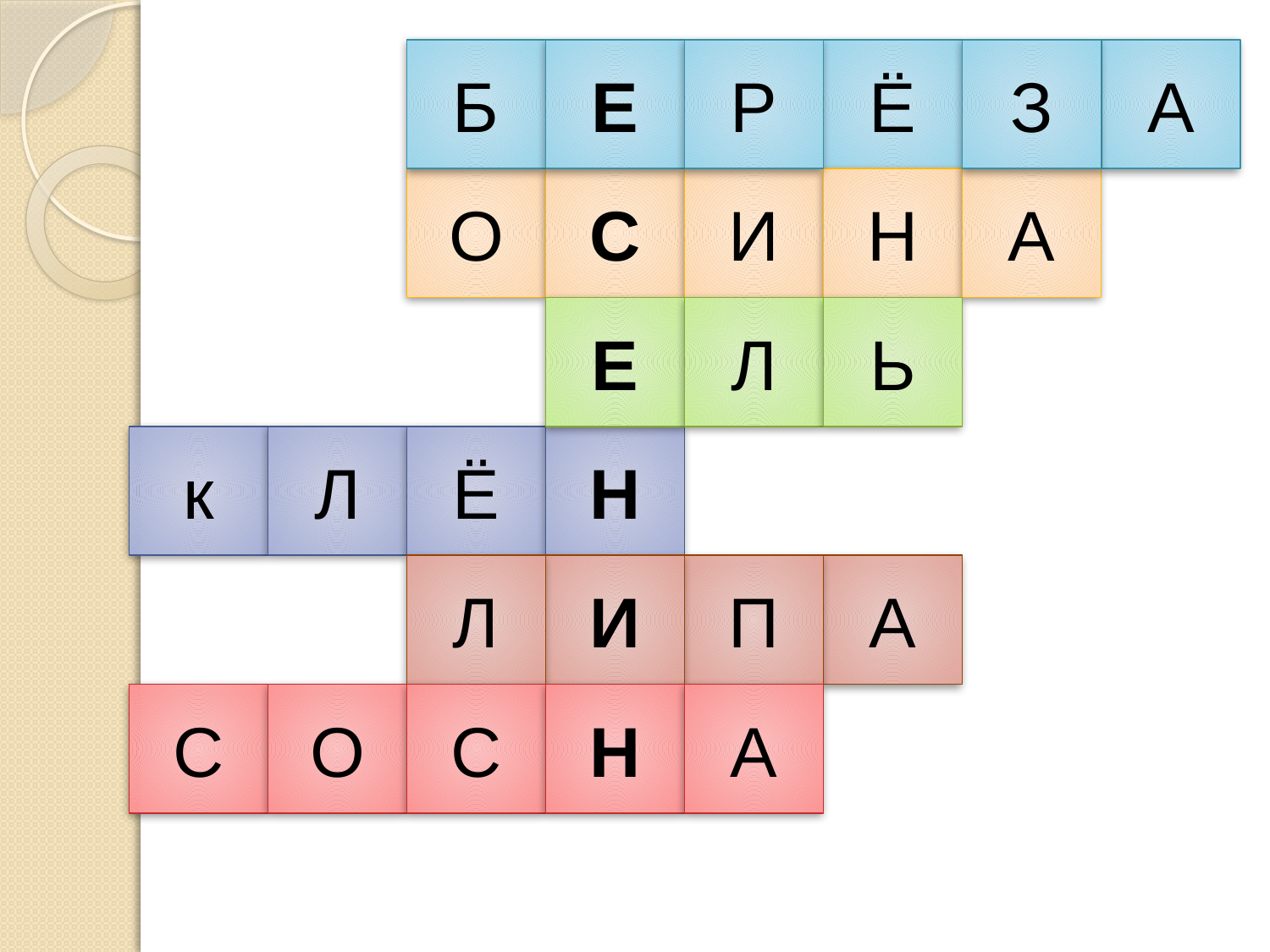

б
е
р
ё
з
а
о
с
и
н
а
е
л
ь
к
л
ё
н
л
и
п
а
с
о
с
н
а